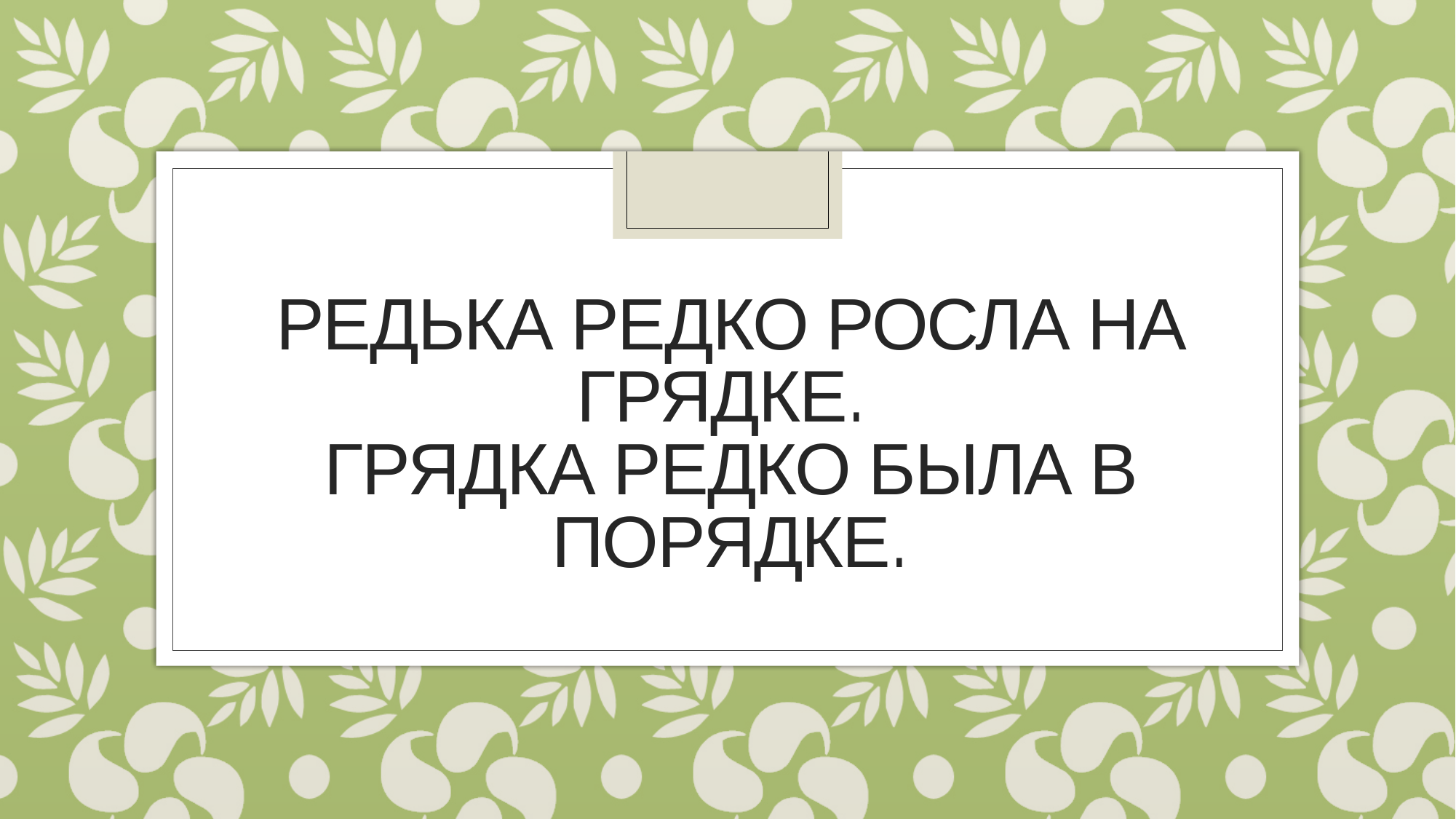

# Редька редко росла на грядке.  Грядка редко была в порядке.